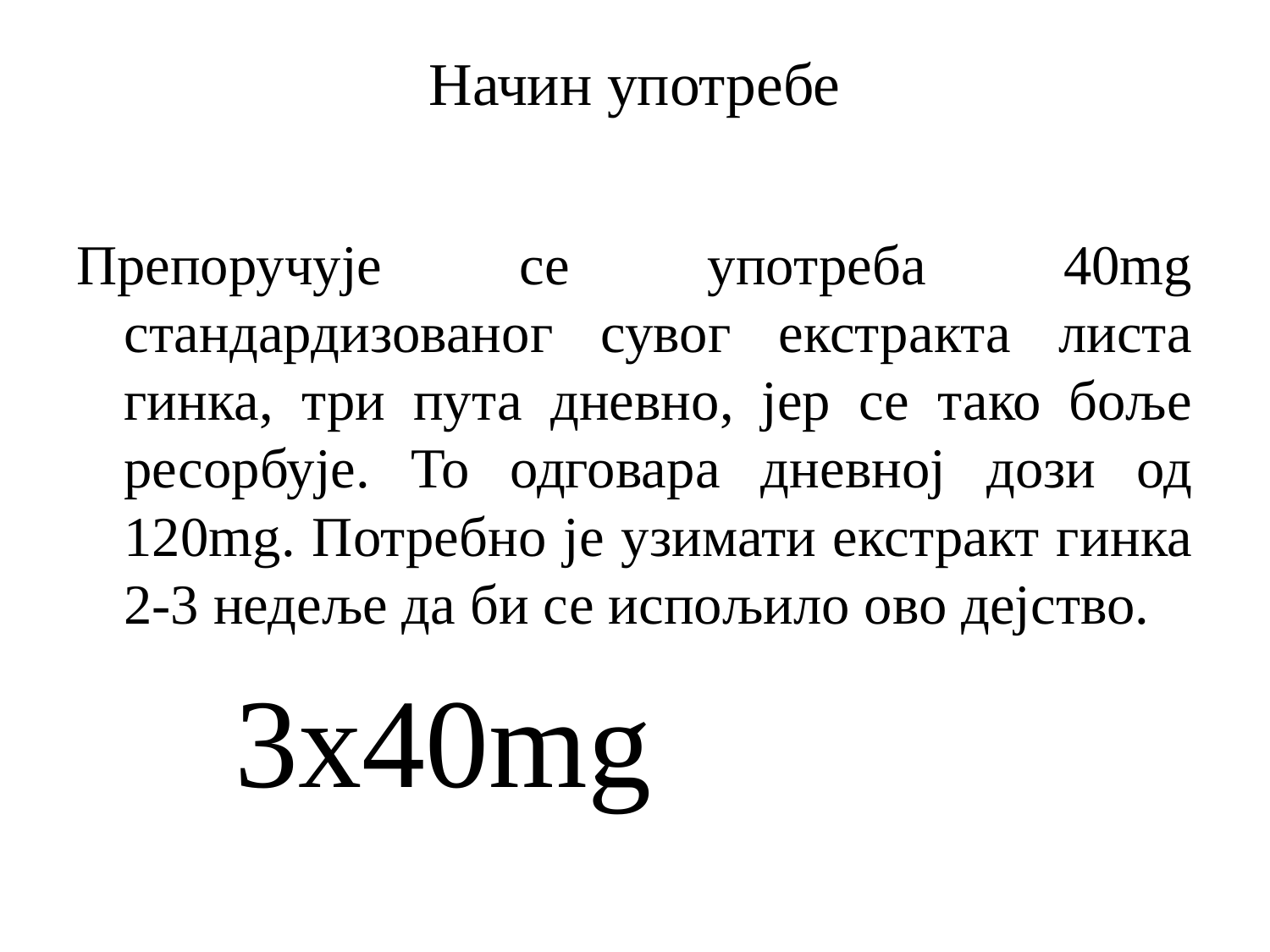

# Начин употребе
Препоручује се употреба 40mg стандардизованог сувог екстракта листа гинка, три пута дневно, јер се тако боље ресорбује. То одговара дневној дози од 120mg. Потребно је узимати екстракт гинка 2-3 недеље да би се испољило ово дејство.
     3x40mg